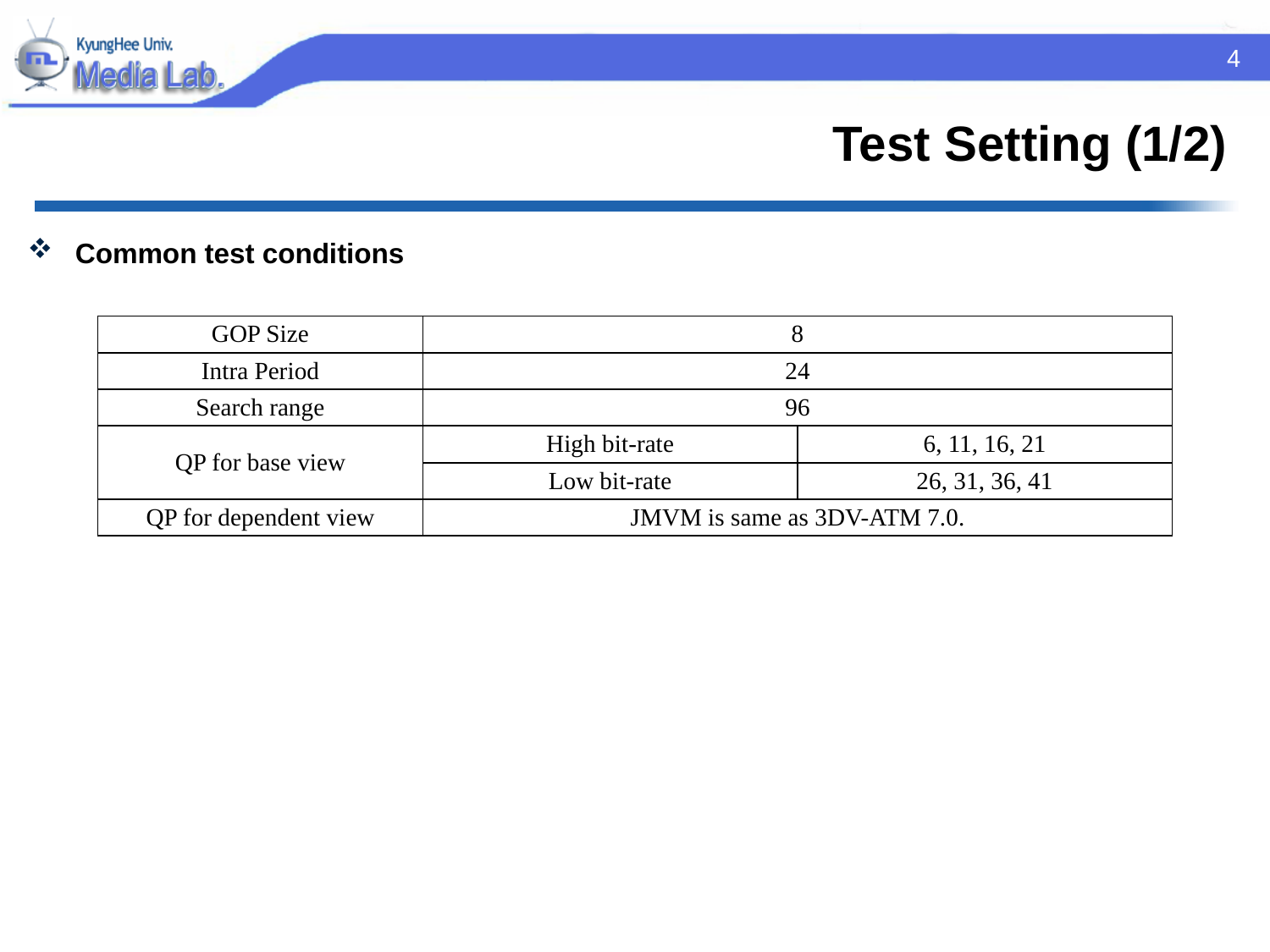

4
# Test Setting (1/2)
Common test conditions

| GOP Size | 8 |  |
| --- | --- | --- |
| Intra Period | 24 |  |
| Search range | 96 |  |
| QP for base view | High bit-rate | 6, 11, 16, 21 |
|  | Low bit-rate | 26, 31, 36, 41 |
| QP for dependent view | JMVM is same as 3DV-ATM 7.0. |  |